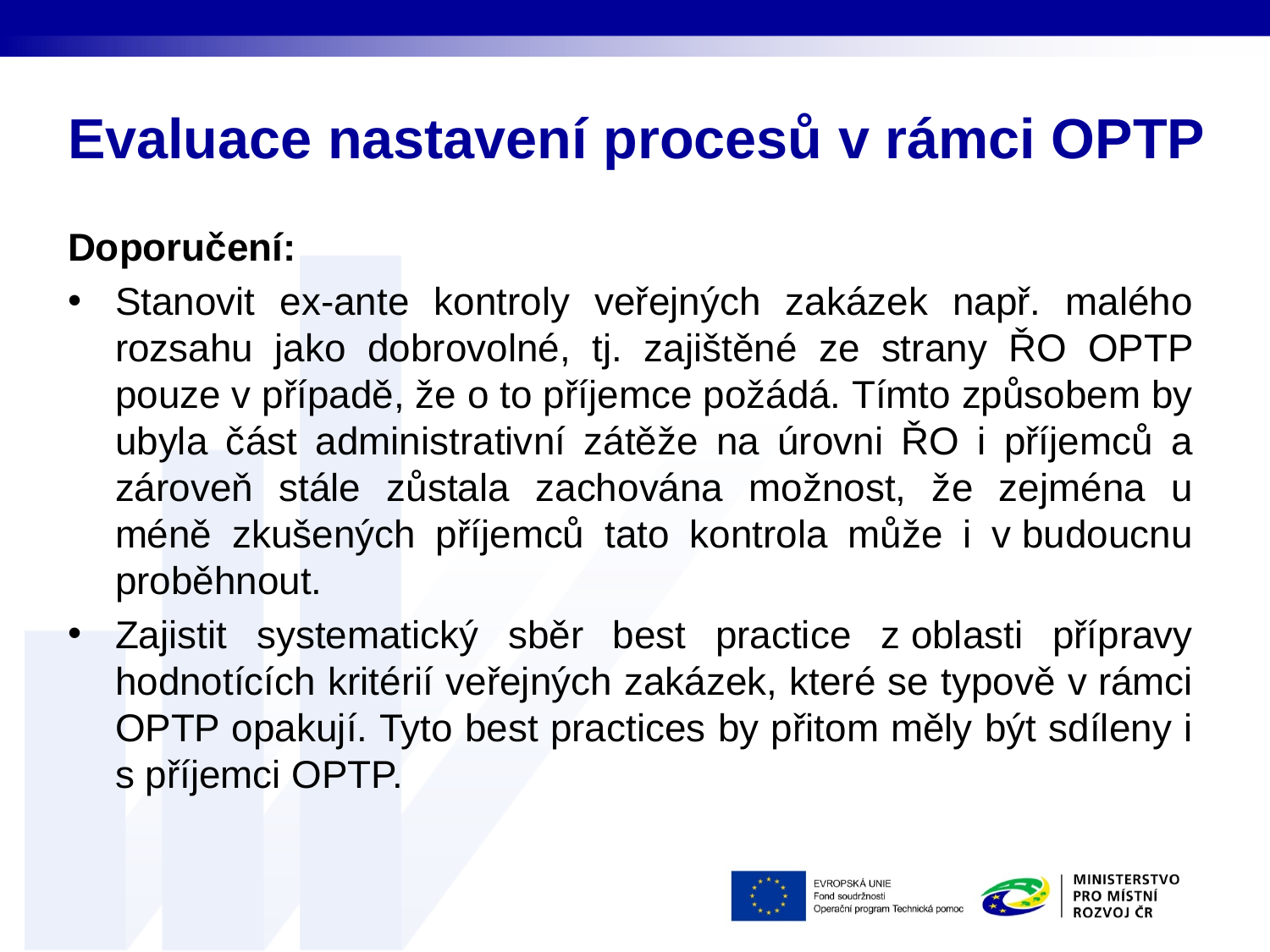

# Evaluace nastavení procesů v rámci OPTP
Doporučení:
Stanovit ex-ante kontroly veřejných zakázek např. malého rozsahu jako dobrovolné, tj. zajištěné ze strany ŘO OPTP pouze v případě, že o to příjemce požádá. Tímto způsobem by ubyla část administrativní zátěže na úrovni ŘO i příjemců a zároveň stále zůstala zachována možnost, že zejména u méně zkušených příjemců tato kontrola může i v budoucnu proběhnout.
Zajistit systematický sběr best practice z oblasti přípravy hodnotících kritérií veřejných zakázek, které se typově v rámci OPTP opakují. Tyto best practices by přitom měly být sdíleny i s příjemci OPTP.